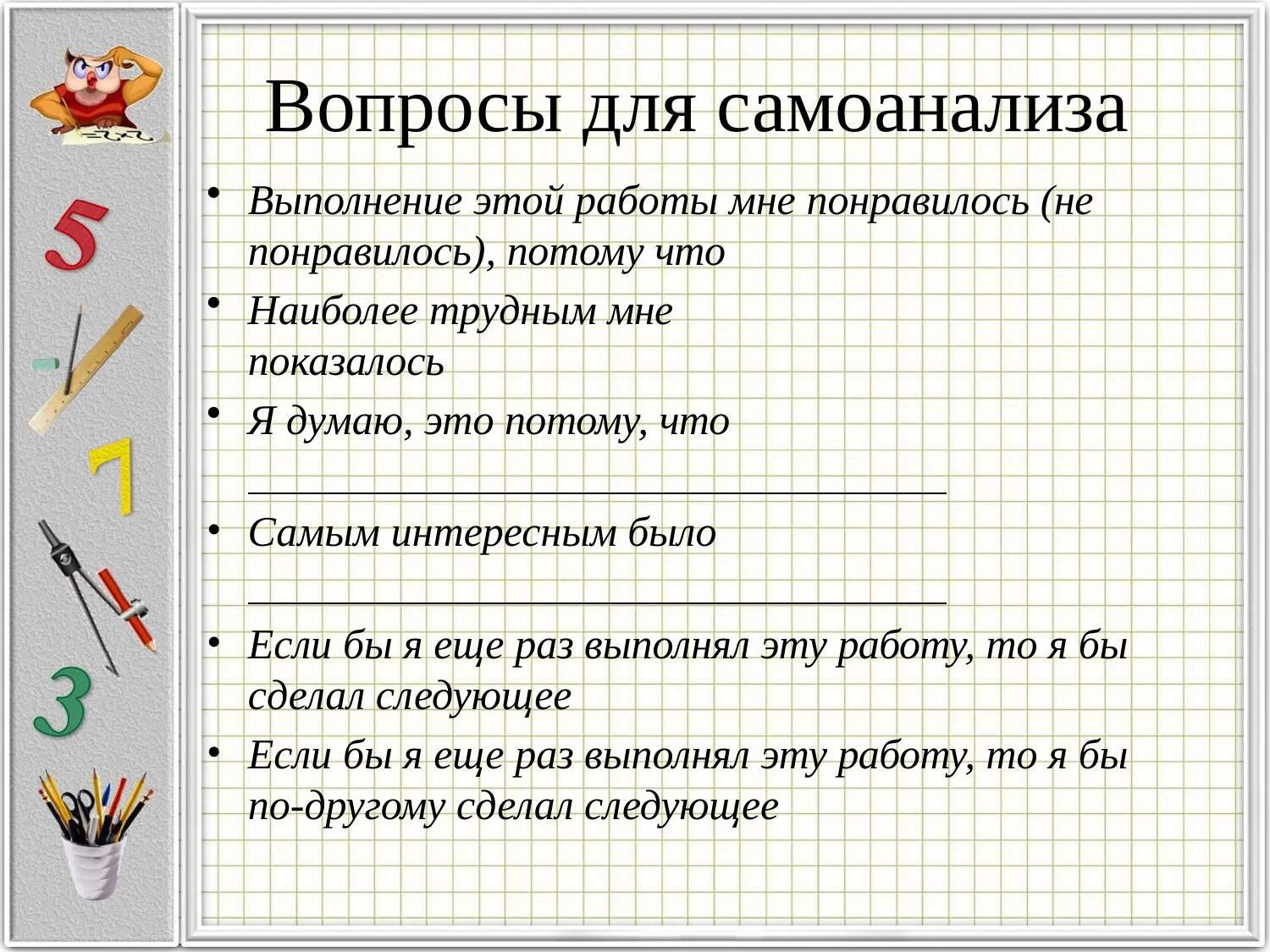

# Вопросы для самоанализа
Выполнение этой работы мне понравилось (не понравилось), потому что
Наиболее трудным мне
показалось
Я думаю, это потому, что

Самым интересным было

Если бы я еще раз выполнял эту работу, то я бы сделал следующее
Если бы я еще раз выполнял эту работу, то я бы по-другому сделал следующее